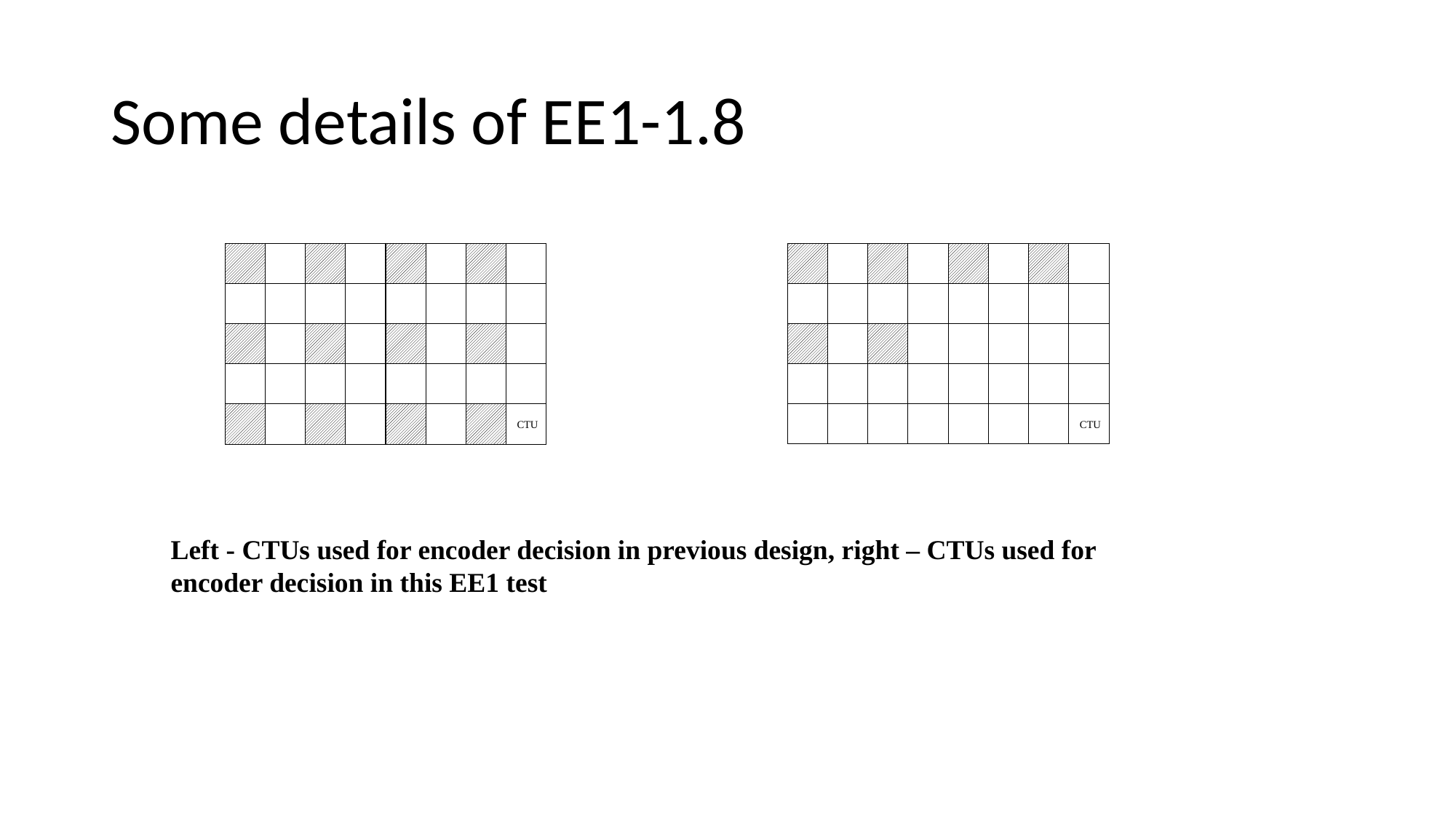

# Some details of EE1-1.8

CTU

CTU
Left - CTUs used for encoder decision in previous design, right – CTUs used for encoder decision in this EE1 test